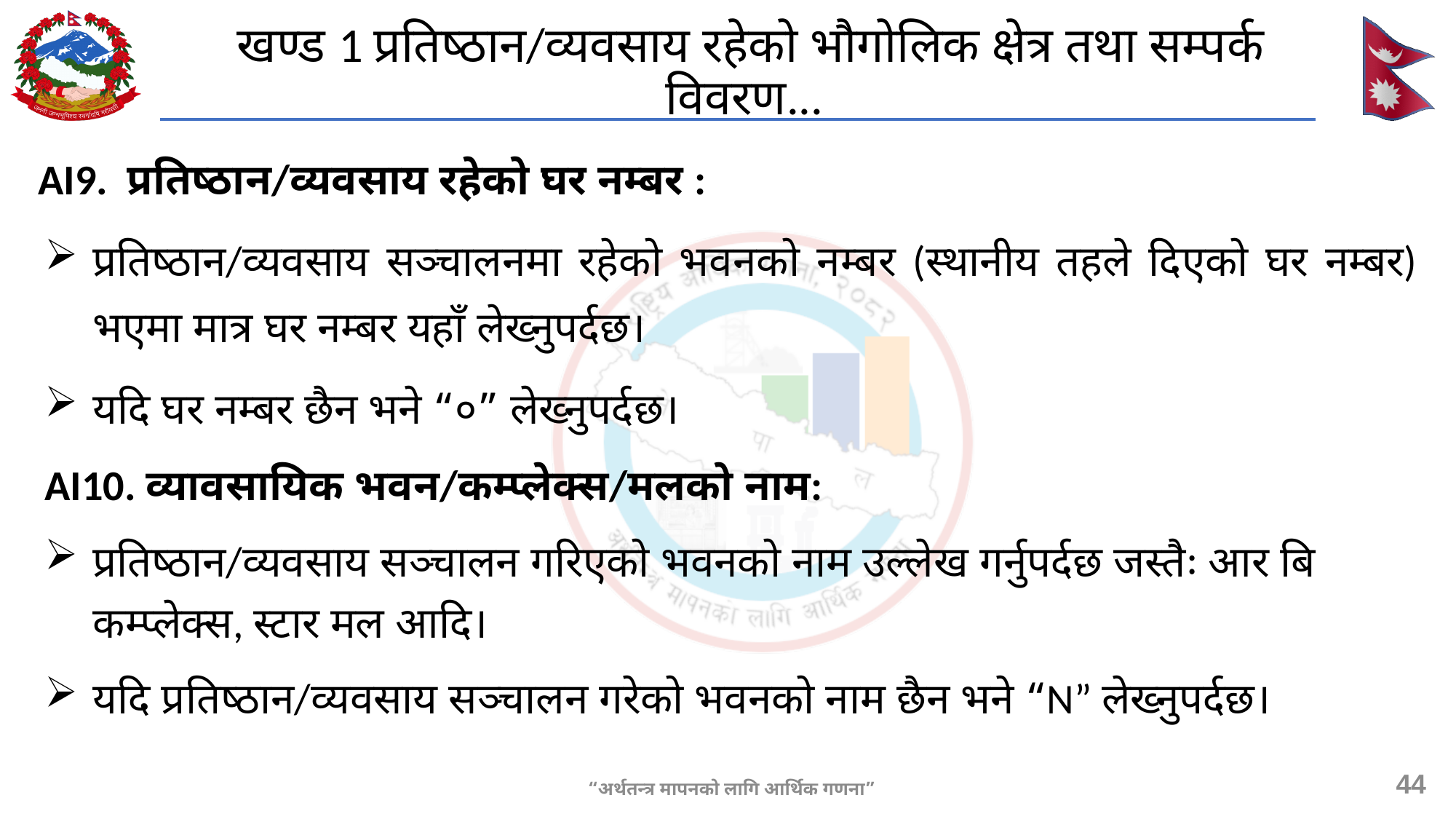

# खण्ड 1 प्रतिष्ठान/व्यवसाय रहेको भौगोलिक क्षेत्र तथा सम्पर्क विवरण...
AI9.  प्रतिष्ठान/व्यवसाय रहेको घर नम्बर :
प्रतिष्ठान/व्यवसाय सञ्चालनमा रहेको भवनको नम्बर (स्थानीय तहले दिएको घर नम्बर) भएमा मात्र घर नम्बर यहाँ लेख्नुपर्दछ।
यदि घर नम्बर छैन भने “०” लेख्नुपर्दछ।
AI10. व्यावसायिक भवन/कम्प्लेक्स/मलको नाम:
प्रतिष्ठान/व्यवसाय सञ्चालन गरिएको भवनको नाम उल्लेख गर्नुपर्दछ जस्तैः आर बि कम्प्लेक्स, स्टार मल आदि।
यदि प्रतिष्ठान/व्यवसाय सञ्चालन गरेको भवनको नाम छैन भने “N” लेख्नुपर्दछ।

44
“अर्थतन्त्र मापनको लागि आर्थिक गणना”